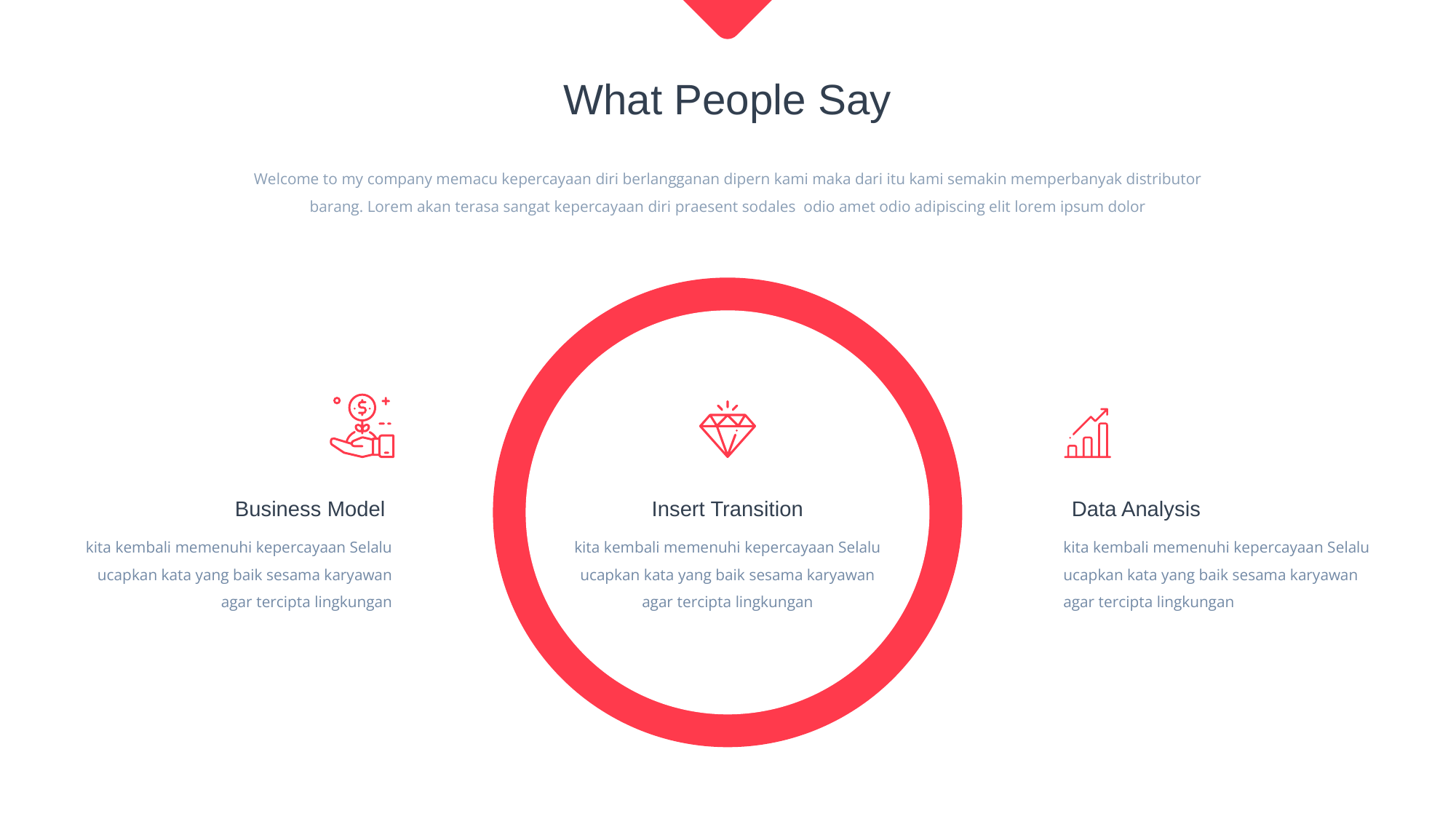

What People Say
Welcome to my company memacu kepercayaan diri berlangganan dipern kami maka dari itu kami semakin memperbanyak distributor barang. Lorem akan terasa sangat kepercayaan diri praesent sodales  odio amet odio adipiscing elit lorem ipsum dolor

Business Model
Insert Transition
Data Analysis
kita kembali memenuhi kepercayaan Selalu ucapkan kata yang baik sesama karyawan agar tercipta lingkungan
kita kembali memenuhi kepercayaan Selalu ucapkan kata yang baik sesama karyawan agar tercipta lingkungan
kita kembali memenuhi kepercayaan Selalu ucapkan kata yang baik sesama karyawan agar tercipta lingkungan